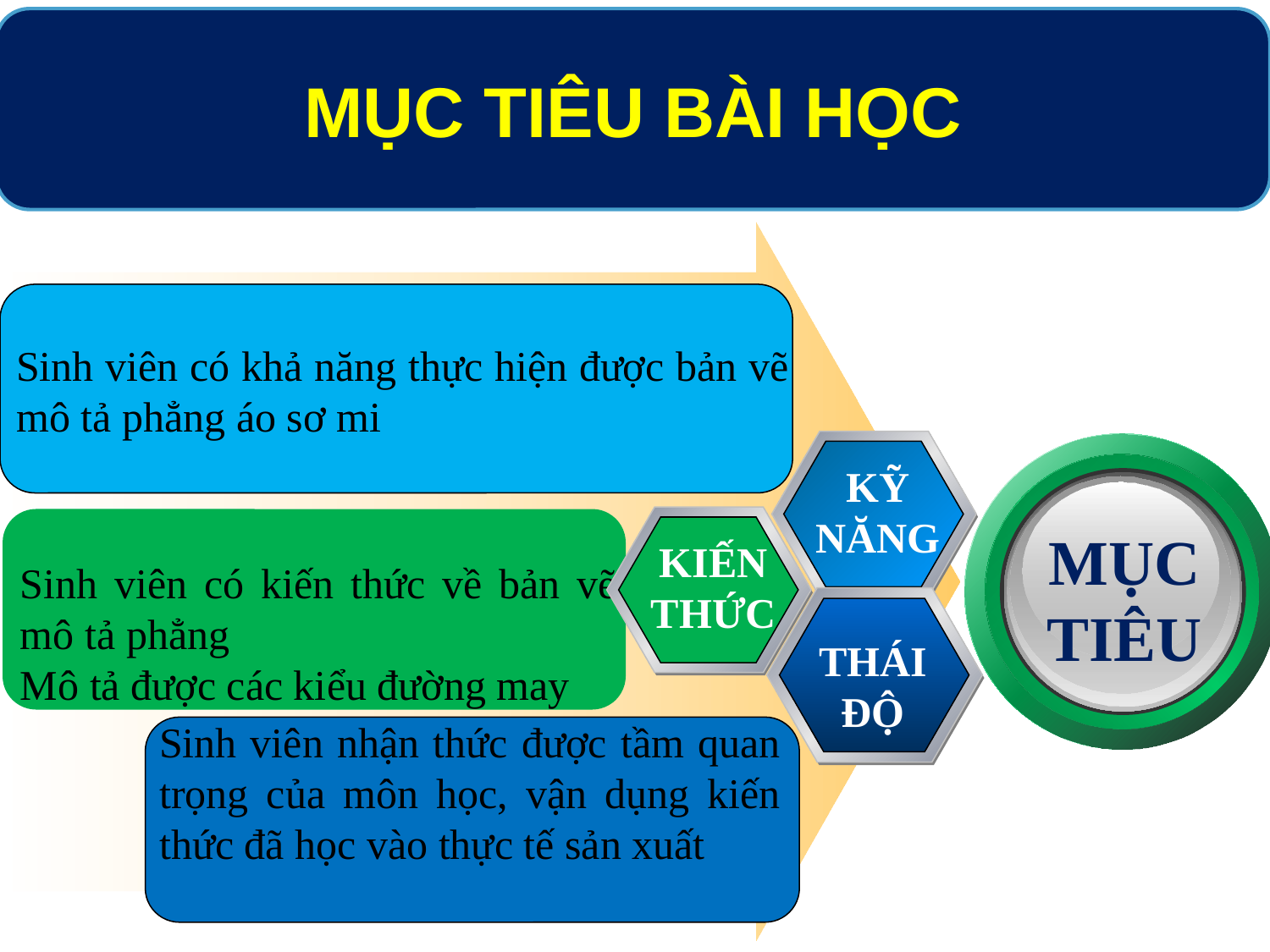

MỤC TIÊU BÀI HỌC

Sinh viên có khả năng thực hiện được bản vẽ mô tả phẳng áo sơ mi

KỸ NĂNG

MỤC TIÊU

Sinh viên có kiến thức về bản vẽ mô tả phẳng
Mô tả được các kiểu đường may

KIẾN THỨC

THÁI ĐỘ
Sinh viên nhận thức được tầm quan trọng của môn học, vận dụng kiến thức đã học vào thực tế sản xuất